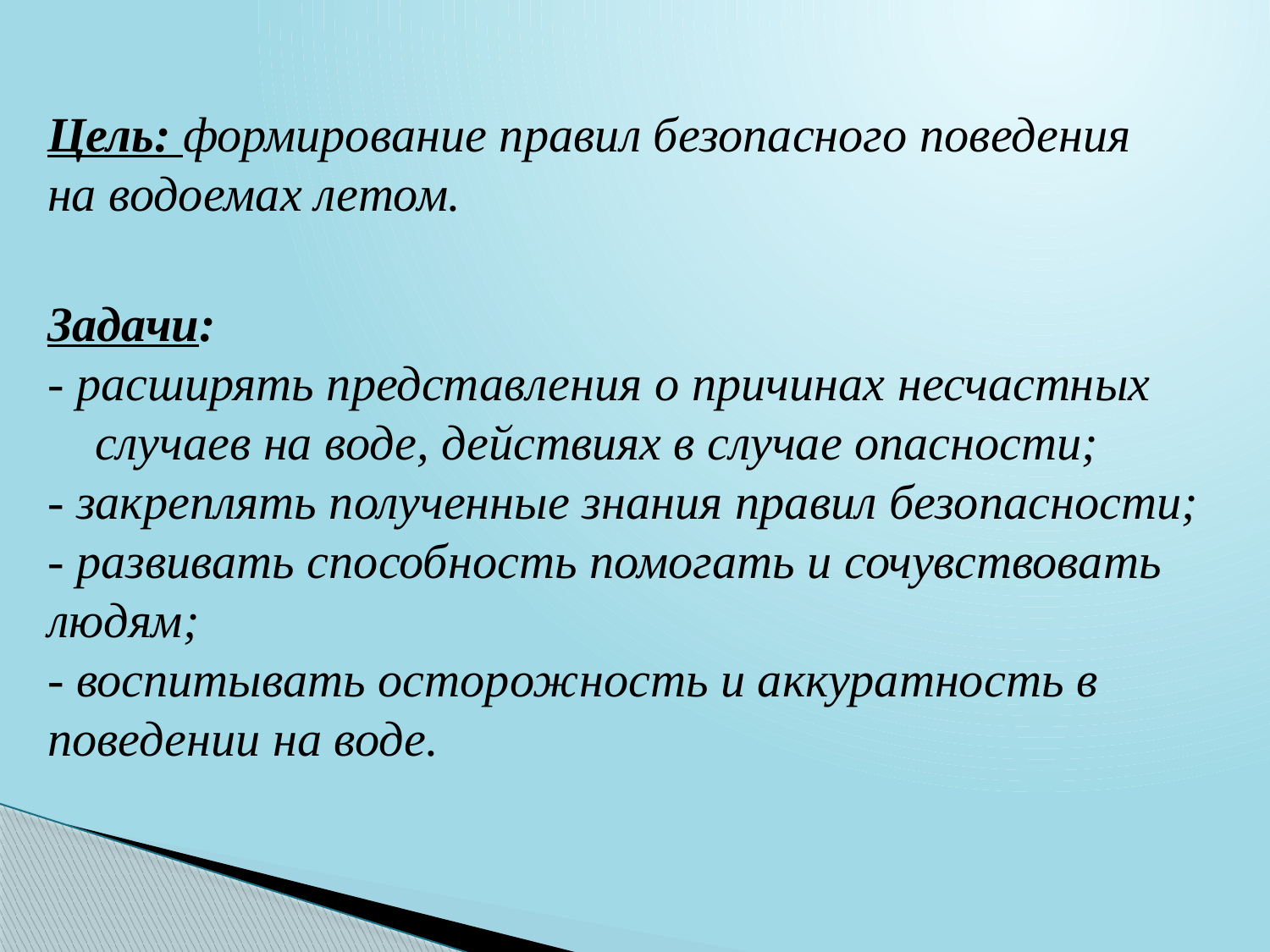

Цель: формирование правил безопасного поведения на водоемах летом.
Задачи:
- расширять представления о причинах несчастных случаев на воде, действиях в случае опасности;
- закреплять полученные знания правил безопасности;
- развивать способность помогать и сочувствовать людям;
- воспитывать осторожность и аккуратность в поведении на воде.